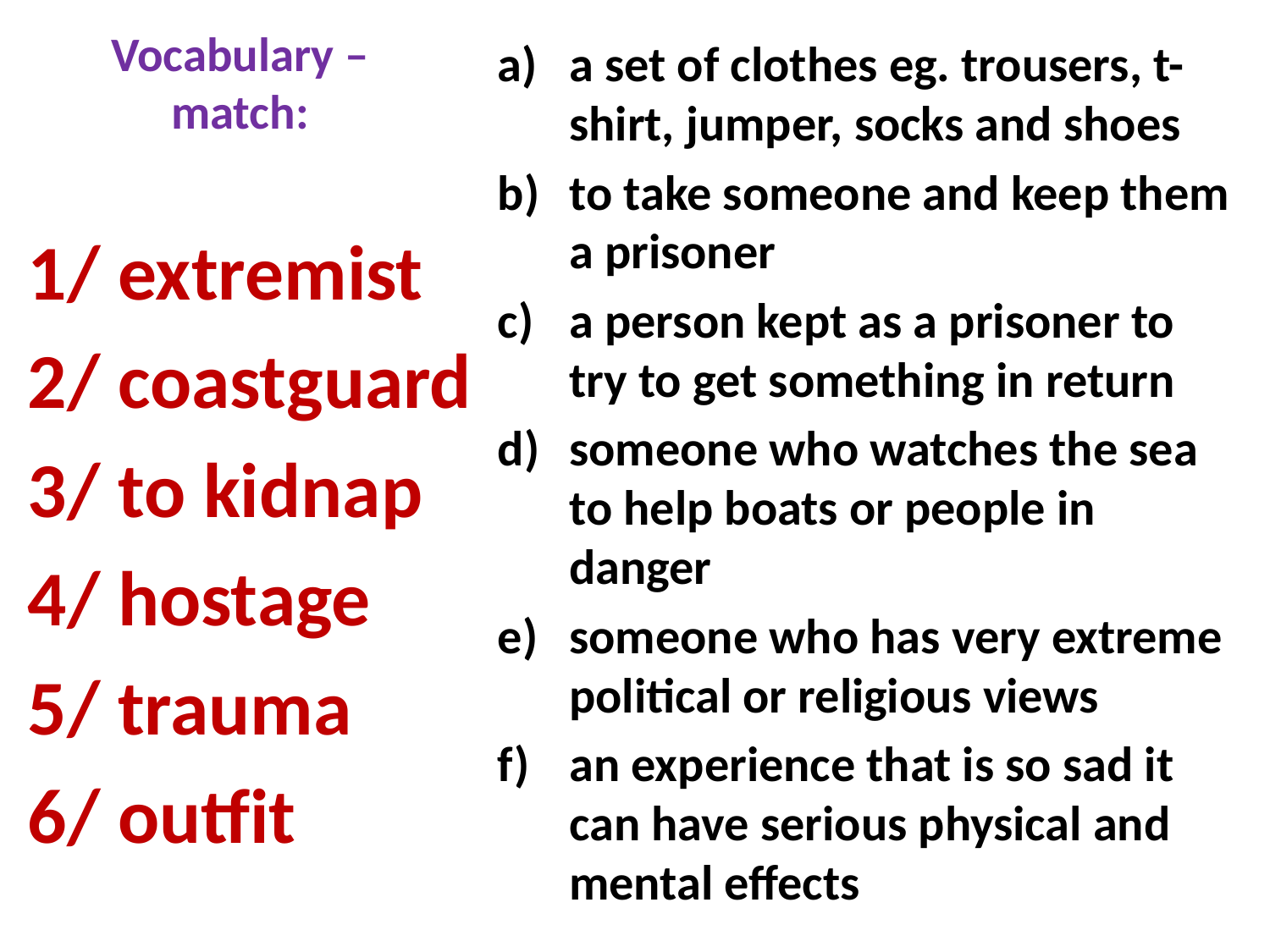

# Vocabulary – match:
a set of clothes eg. trousers, t-shirt, jumper, socks and shoes
to take someone and keep them a prisoner
a person kept as a prisoner to try to get something in return
someone who watches the sea to help boats or people in danger
someone who has very extreme political or religious views
an experience that is so sad it can have serious physical and mental effects
1/ extremist
2/ coastguard
3/ to kidnap
4/ hostage
5/ trauma
6/ outfit